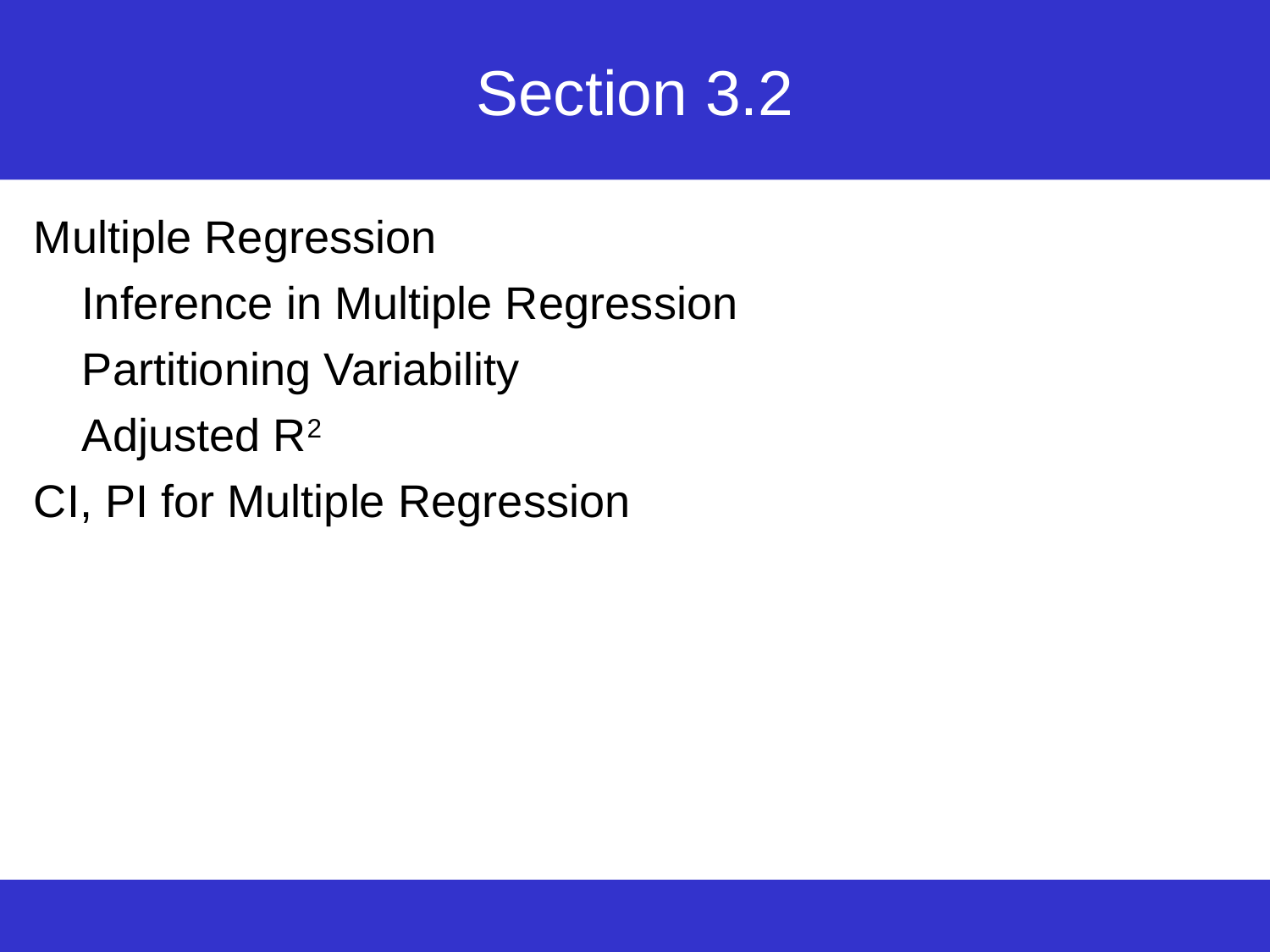

# Section 3.2
Multiple Regression
Inference in Multiple Regression
Partitioning Variability
Adjusted R2
CI, PI for Multiple Regression